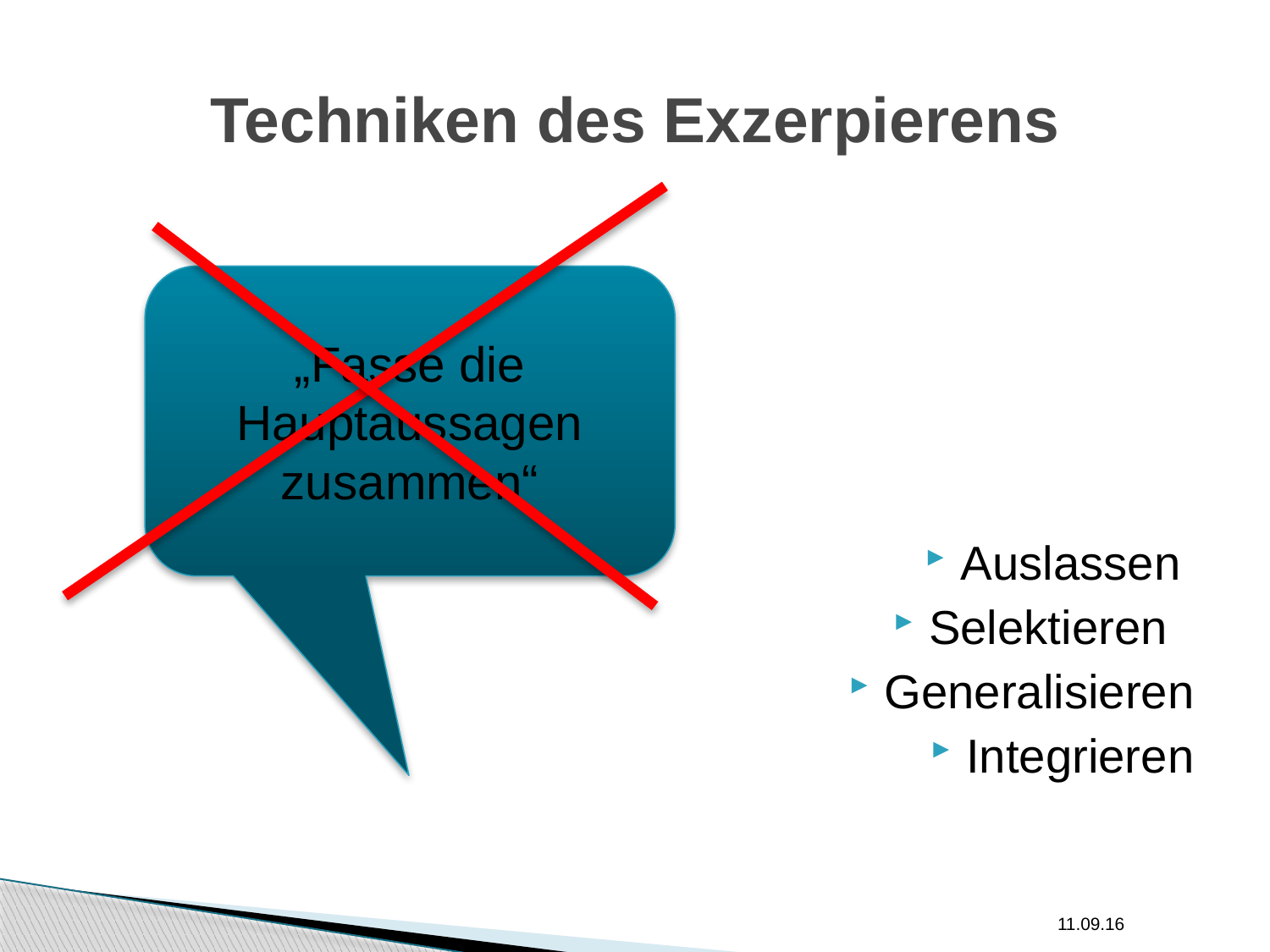

# Techniken des Exzerpierens

Auslassen
Selektieren
Generalisieren
Integrieren

„Fasse die Hauptaussagen zusammen“
11.09.16